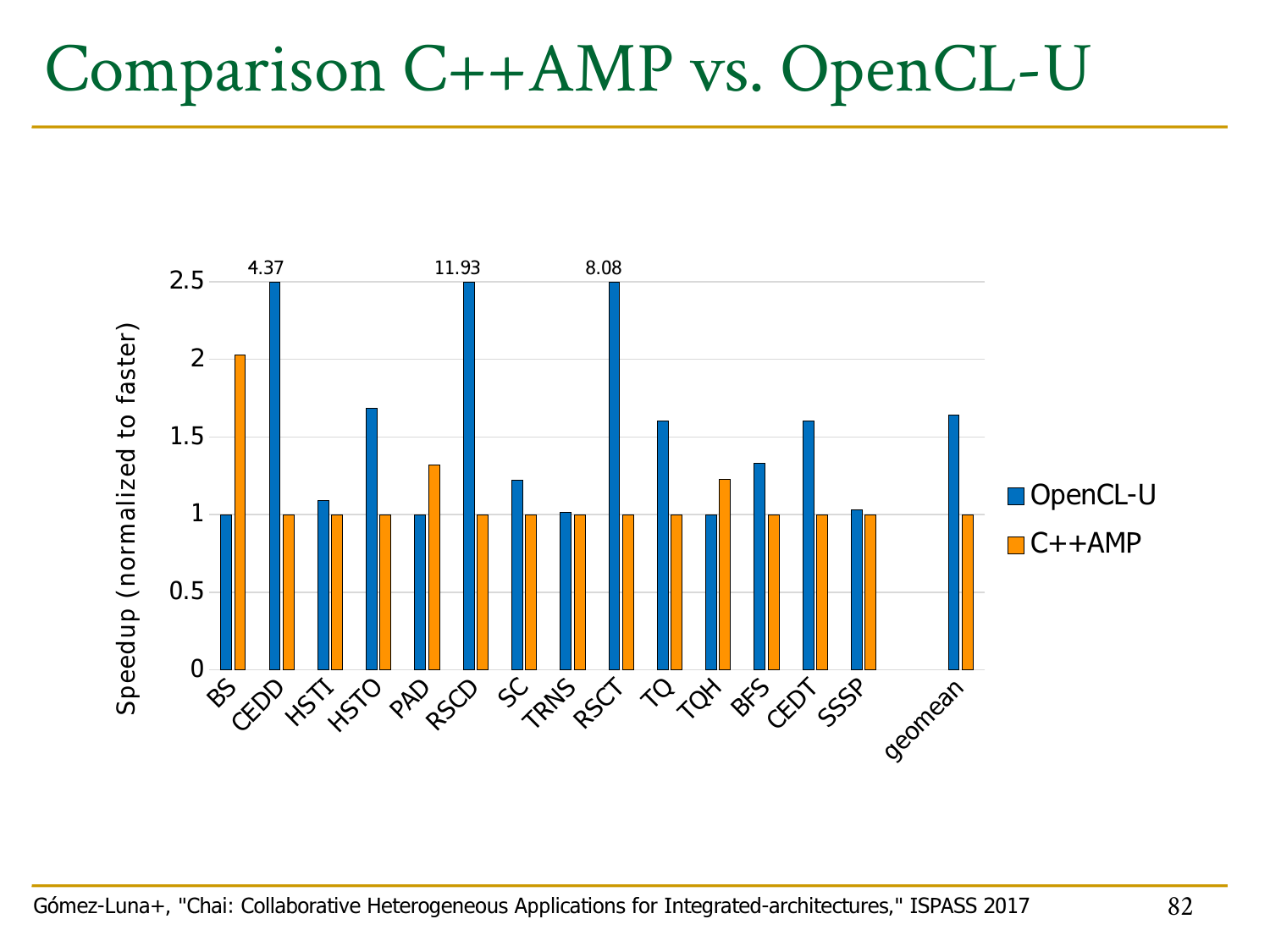

# Comparison C++AMP vs. OpenCL-U
4.37
11.93
8.08

### Chart

| Category | OpenCL-U | C++AMP |
|---|---|---|
| BS | 1.0 | 2.030118637581324 |
| CEDD | 4.370397299138693 | 1.0 |
| HSTI | 1.09101362108615 | 1.0 |
| HSTO | 1.685583432895261 | 1.0 |
| PAD | 1.0 | 1.317816856312497 |
| RSCD | 11.93014295071861 | 1.0 |
| SC | 1.220805350241999 | 1.0 |
| TRNS | 1.012094199478576 | 1.0 |
| RSCT | 8.075011563961553 | 1.0 |
| TQ | 1.605377647813994 | 1.0 |
| TQH | 1.0 | 1.224475980585466 |
| BFS | 1.329685615828956 | 1.0 |
| CEDT | 1.601415085526203 | 1.0 |
| SSSP | 1.032969719642309 | 1.0 |
|  | None | None |
| geomean | 1.64149352834877 | 1.0 |
82
Gómez-Luna+, "Chai: Collaborative Heterogeneous Applications for Integrated-architectures," ISPASS 2017